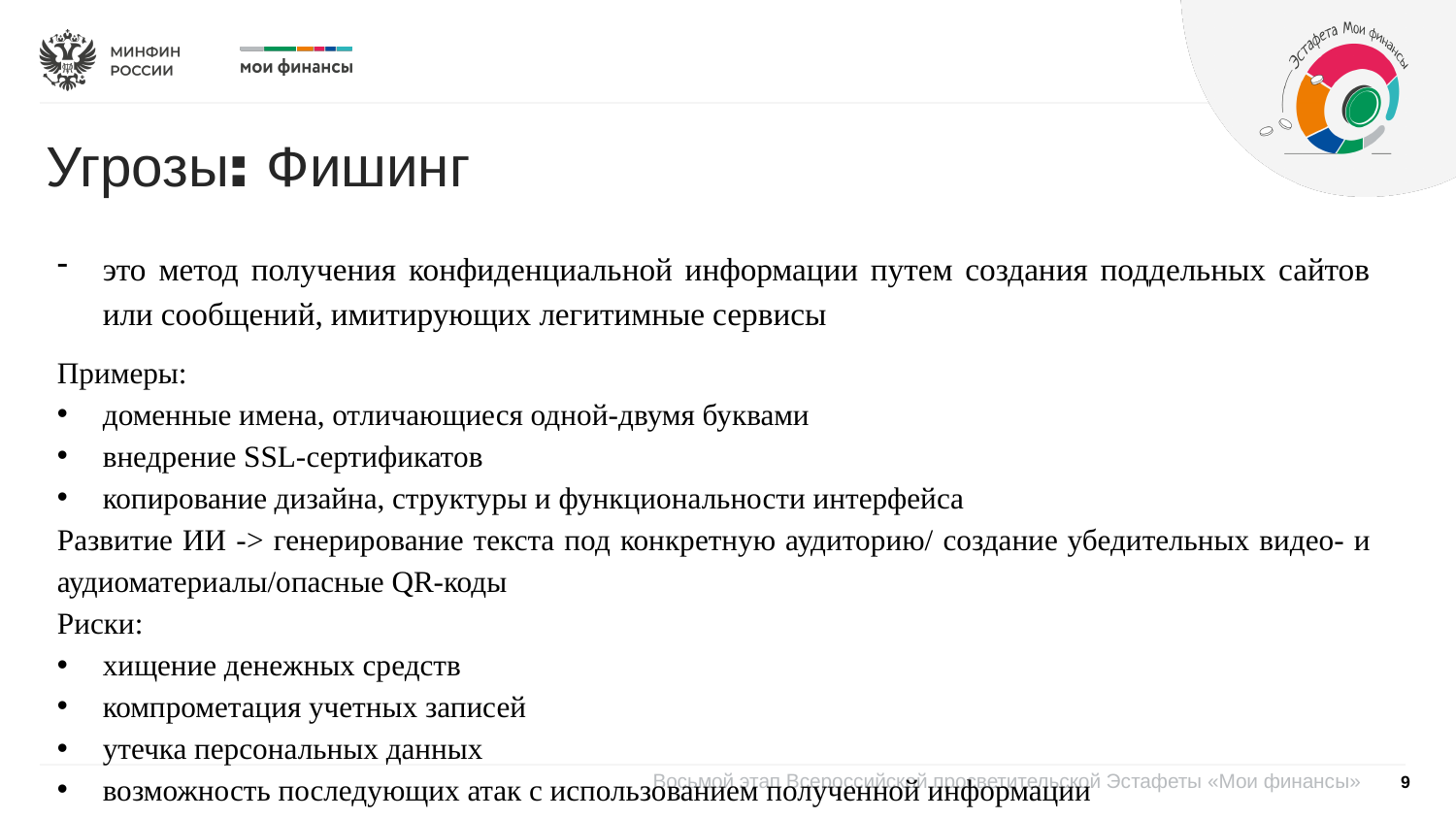

Угрозы: Фишинг
это метод получения конфиденциальной информации путем создания поддельных сайтов или сообщений, имитирующих легитимные сервисы
Примеры:
доменные имена, отличающиеся одной-двумя буквами
внедрение SSL-сертификатов
копирование дизайна, структуры и функциональности интерфейса
Развитие ИИ -> генерирование текста под конкретную аудиторию/ создание убедительных видео- и аудиоматериалы/опасные QR-коды
Риски:
хищение денежных средств
компрометация учетных записей
утечка персональных данных
возможность последующих атак с использованием полученной информации
9